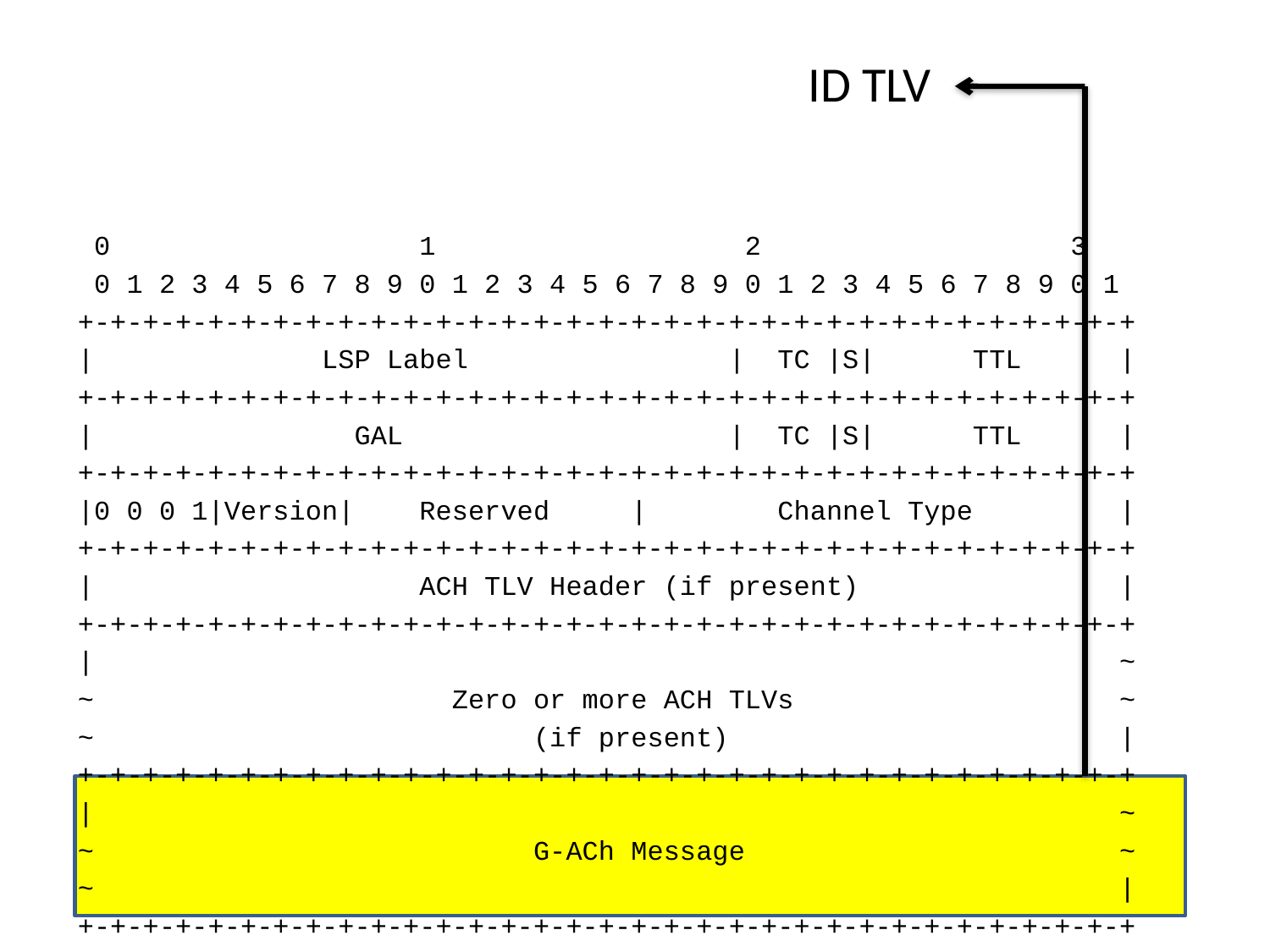

ID TLV
 0                   1                   2                   3
 0 1 2 3 4 5 6 7 8 9 0 1 2 3 4 5 6 7 8 9 0 1 2 3 4 5 6 7 8 9 0 1
+-+-+-+-+-+-+-+-+-+-+-+-+-+-+-+-+-+-+-+-+-+-+-+-+-+-+-+-+-+-+-+-+
|              LSP Label                |  TC |S|      TTL      |
+-+-+-+-+-+-+-+-+-+-+-+-+-+-+-+-+-+-+-+-+-+-+-+-+-+-+-+-+-+-+-+-+
|                GAL                    |  TC |S|      TTL      |
+-+-+-+-+-+-+-+-+-+-+-+-+-+-+-+-+-+-+-+-+-+-+-+-+-+-+-+-+-+-+-+-+
|0 0 0 1|Version|    Reserved     |        Channel Type         |
+-+-+-+-+-+-+-+-+-+-+-+-+-+-+-+-+-+-+-+-+-+-+-+-+-+-+-+-+-+-+-+-+
|                    ACH TLV Header (if present)                |
+-+-+-+-+-+-+-+-+-+-+-+-+-+-+-+-+-+-+-+-+-+-+-+-+-+-+-+-+-+-+-+-+
|                                                               ~
~                      Zero or more ACH TLVs                    ~
~                           (if present)                        |
+-+-+-+-+-+-+-+-+-+-+-+-+-+-+-+-+-+-+-+-+-+-+-+-+-+-+-+-+-+-+-+-+
|                                                               ~
~                           G-ACh Message                       ~
~                                                               |
+-+-+-+-+-+-+-+-+-+-+-+-+-+-+-+-+-+-+-+-+-+-+-+-+-+-+-+-+-+-+-+-+